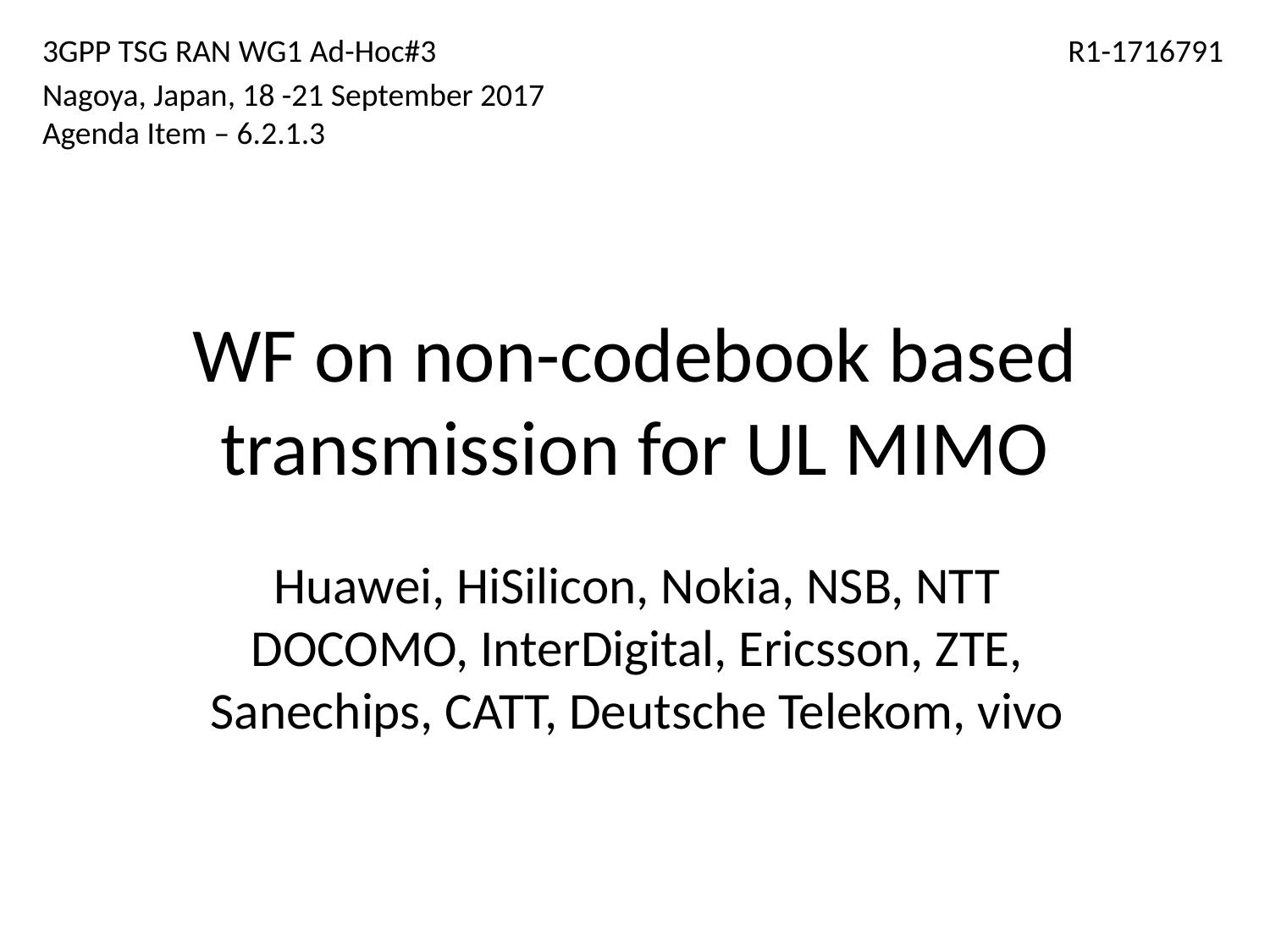

3GPP TSG RAN WG1 Ad-Hoc#3				                   R1-1716791
Nagoya, Japan, 18 -21 September 2017
Agenda Item – 6.2.1.3
# WF on non-codebook based transmission for UL MIMO
Huawei, HiSilicon, Nokia, NSB, NTT DOCOMO, InterDigital, Ericsson, ZTE, Sanechips, CATT, Deutsche Telekom, vivo